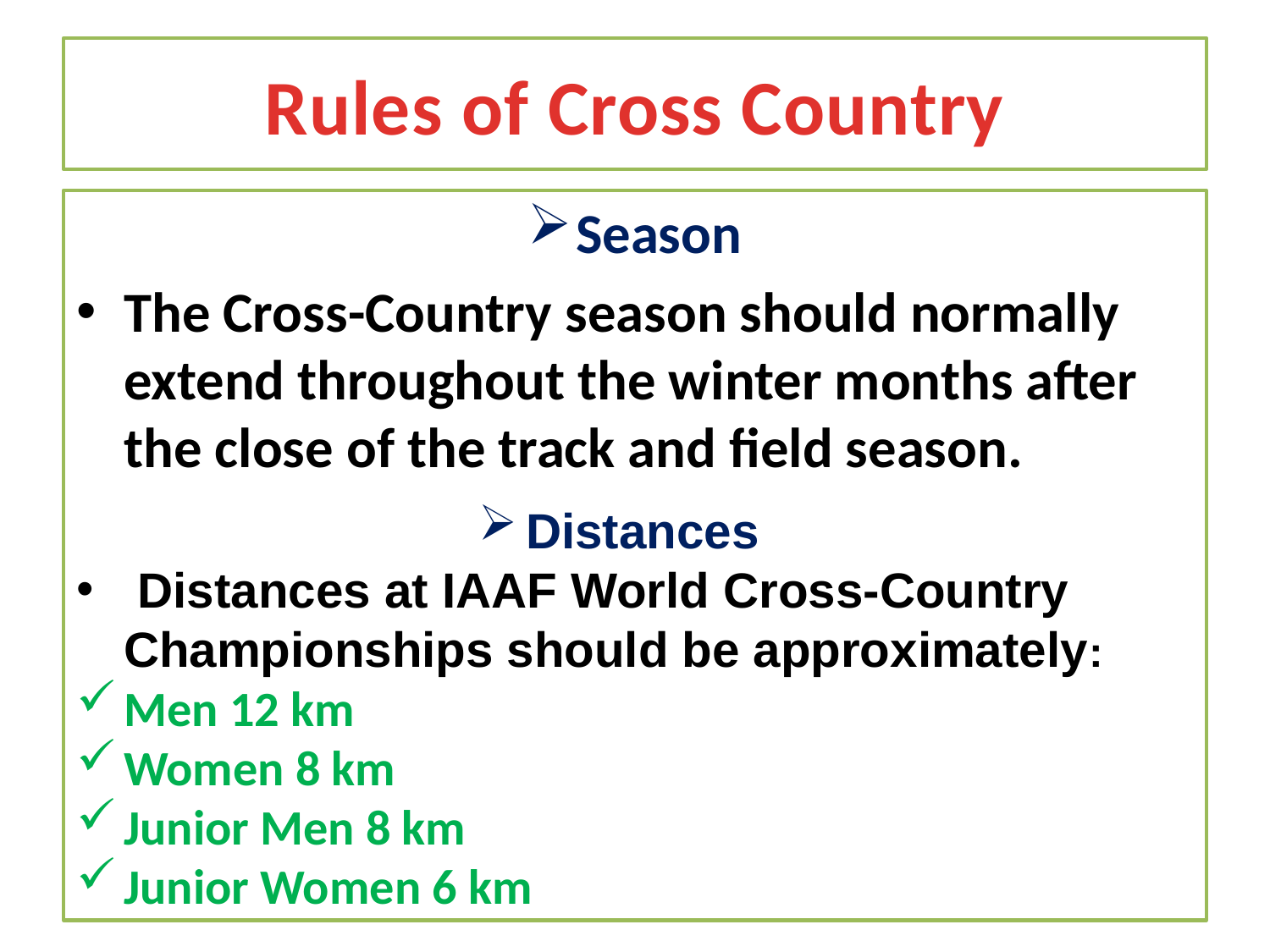

# Rules of Cross Country
Season
The Cross-Country season should normally extend throughout the winter months after the close of the track and field season.

Distances
 Distances at IAAF World Cross-Country Championships should be approximately:
Men 12 km
Women 8 km
Junior Men 8 km
Junior Women 6 km

|  |  |
| --- | --- |
|  |  |